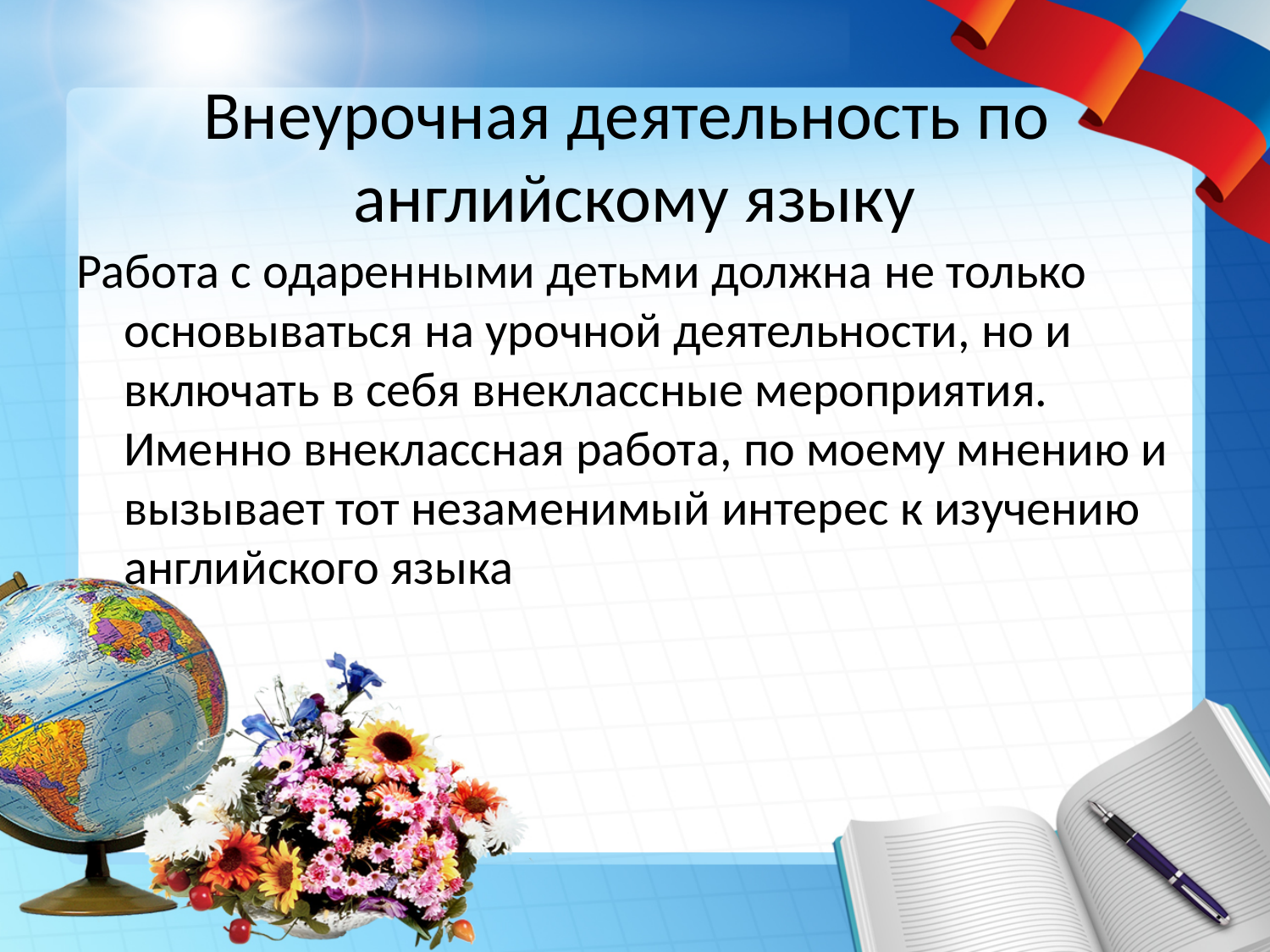

# Внеурочная деятельность по английскому языку
Работа с одаренными детьми должна не только основываться на урочной деятельности, но и включать в себя внеклассные мероприятия. Именно внеклассная работа, по моему мнению и вызывает тот незаменимый интерес к изучению английского языка